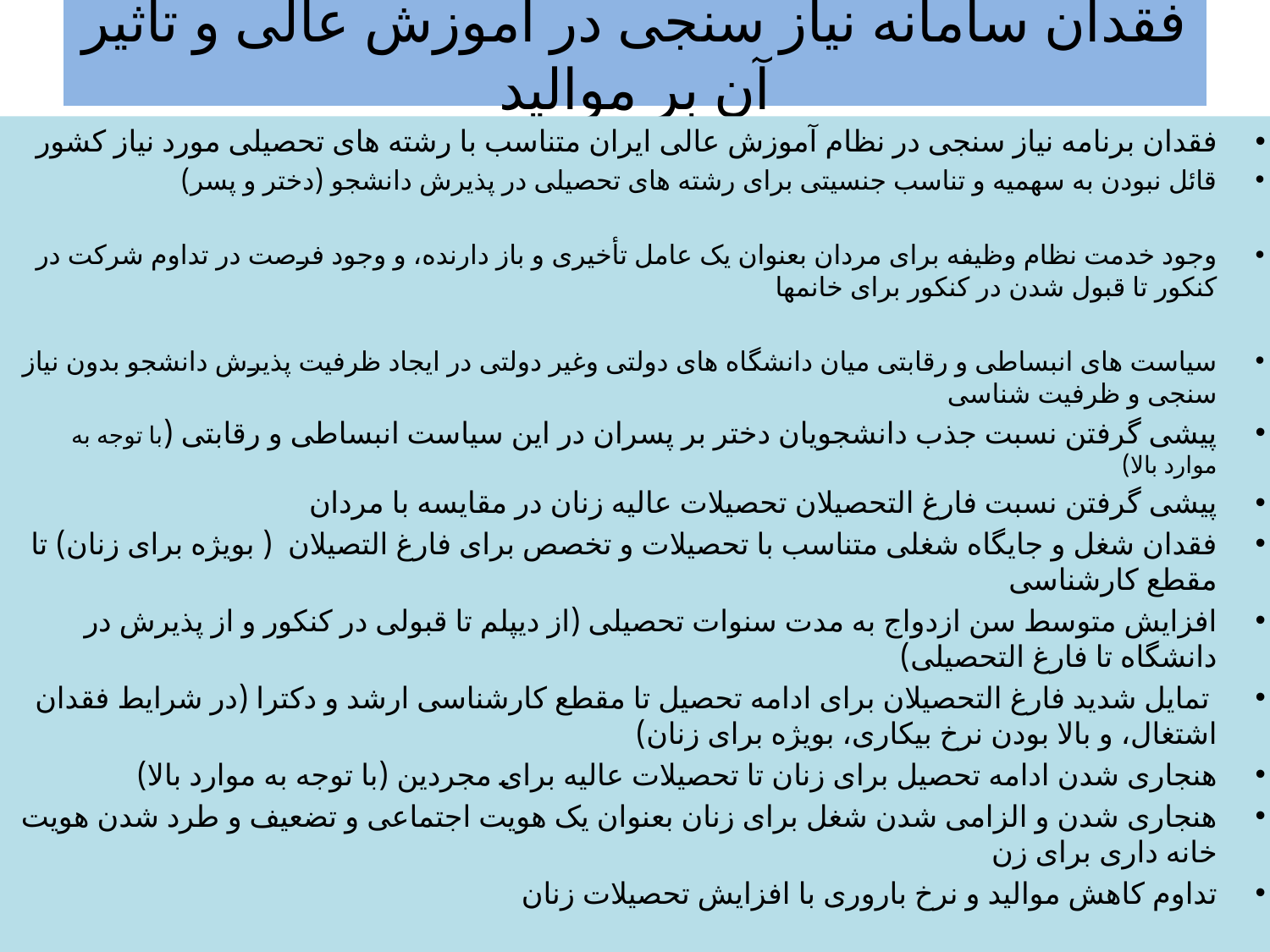

# فقدان سامانه نیاز سنجی در آموزش عالی و تأثیر آن بر موالید
فقدان برنامه نیاز سنجی در نظام آموزش عالی ایران متناسب با رشته های تحصیلی مورد نیاز کشور
قائل نبودن به سهمیه و تناسب جنسیتی برای رشته های تحصیلی در پذیرش دانشجو (دختر و پسر)

وجود خدمت نظام وظیفه برای مردان بعنوان یک عامل تأخیری و باز دارنده، و وجود فرصت در تداوم شرکت در کنکور تا قبول شدن در کنکور برای خانمها

سیاست های انبساطی و رقابتی میان دانشگاه های دولتی وغیر دولتی در ایجاد ظرفیت پذیرش دانشجو بدون نیاز سنجی و ظرفیت شناسی
پیشی گرفتن نسبت جذب دانشجویان دختر بر پسران در این سیاست انبساطی و رقابتی (با توجه به موارد بالا)
پیشی گرفتن نسبت فارغ التحصیلان تحصیلات عالیه زنان در مقایسه با مردان
فقدان شغل و جایگاه شغلی متناسب با تحصیلات و تخصص برای فارغ التصیلان  ( بویژه برای زنان) تا مقطع کارشناسی
افزایش متوسط سن ازدواج به مدت سنوات تحصیلی (از دیپلم تا قبولی در کنکور و از پذیرش در دانشگاه تا فارغ التحصیلی)
 تمایل شدید فارغ التحصیلان برای ادامه تحصیل تا مقطع کارشناسی ارشد و دکترا (در شرایط فقدان اشتغال، و بالا بودن نرخ بیکاری، بویژه برای زنان)
هنجاری شدن ادامه تحصیل برای زنان تا تحصیلات عالیه برای مجردین (با توجه به موارد بالا)
هنجاری شدن و الزامی شدن شغل برای زنان بعنوان یک هویت اجتماعی و تضعیف و طرد شدن هویت خانه داری برای زن
تداوم کاهش موالید و نرخ باروری با افزایش تحصیلات زنان